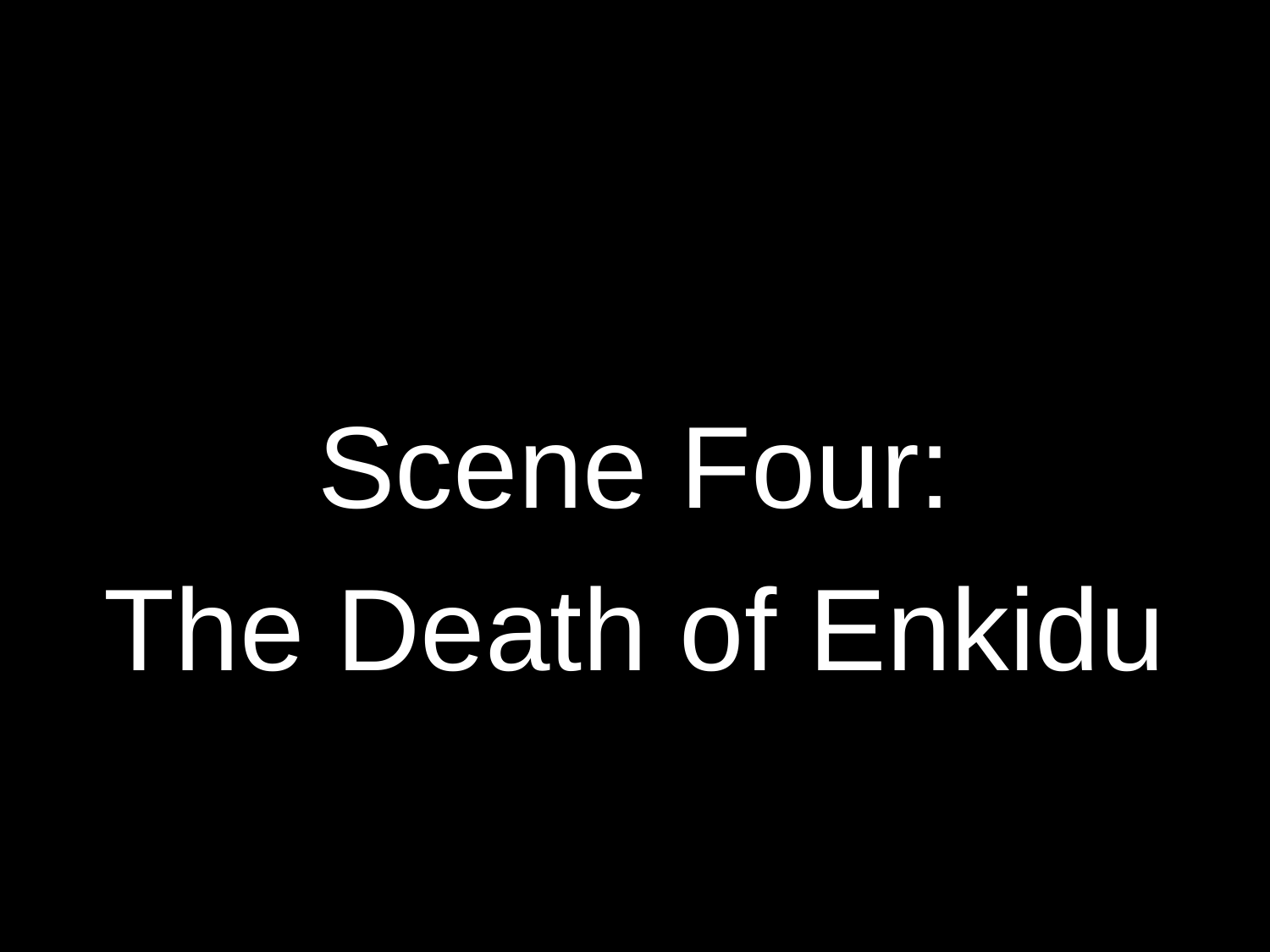

#

Scene Four:
The Death of Enkidu